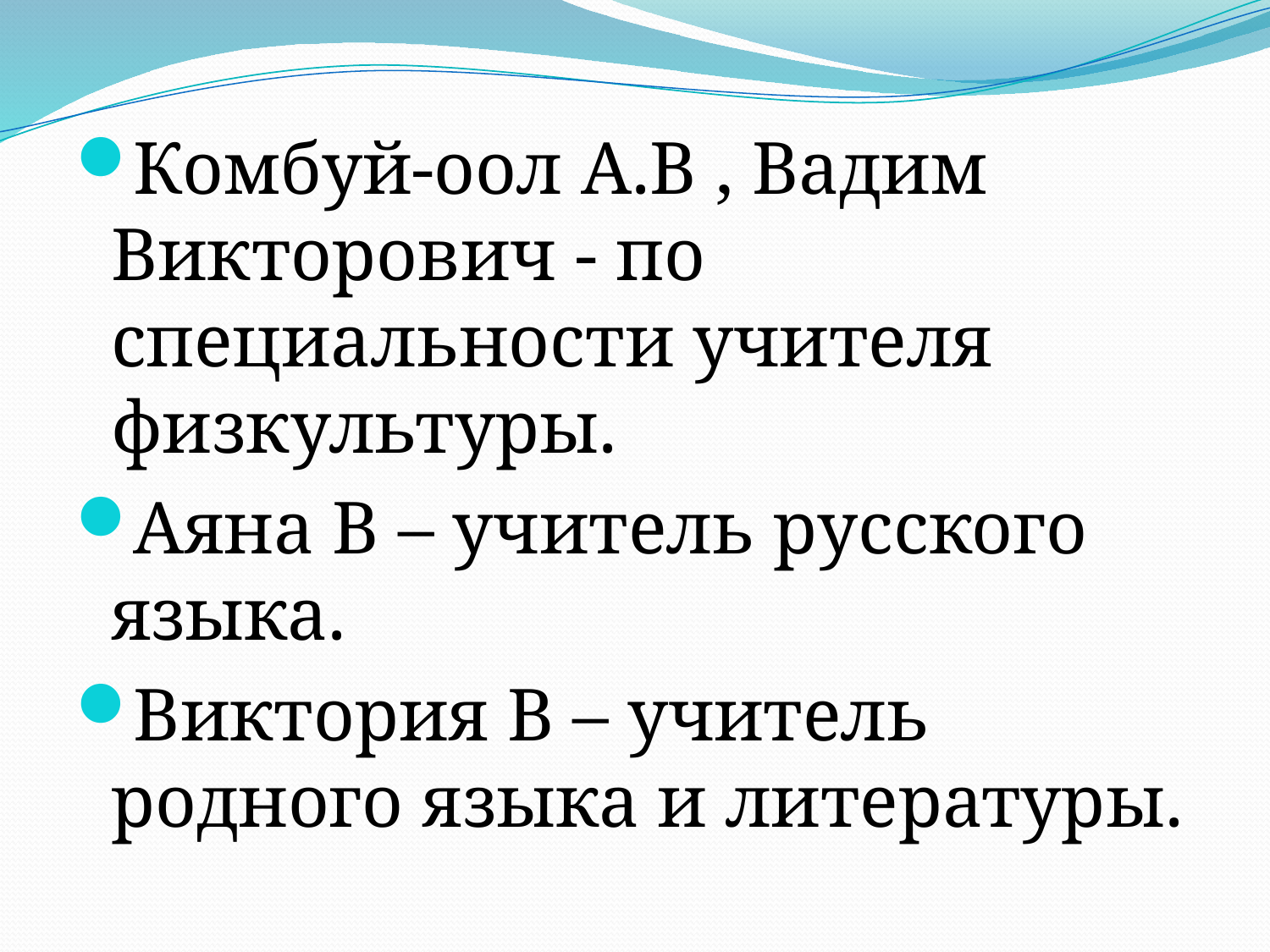

#
Комбуй-оол А.В , Вадим Викторович - по специальности учителя  физкультуры.
Аяна В – учитель русского языка.
Виктория В – учитель родного языка и литературы.